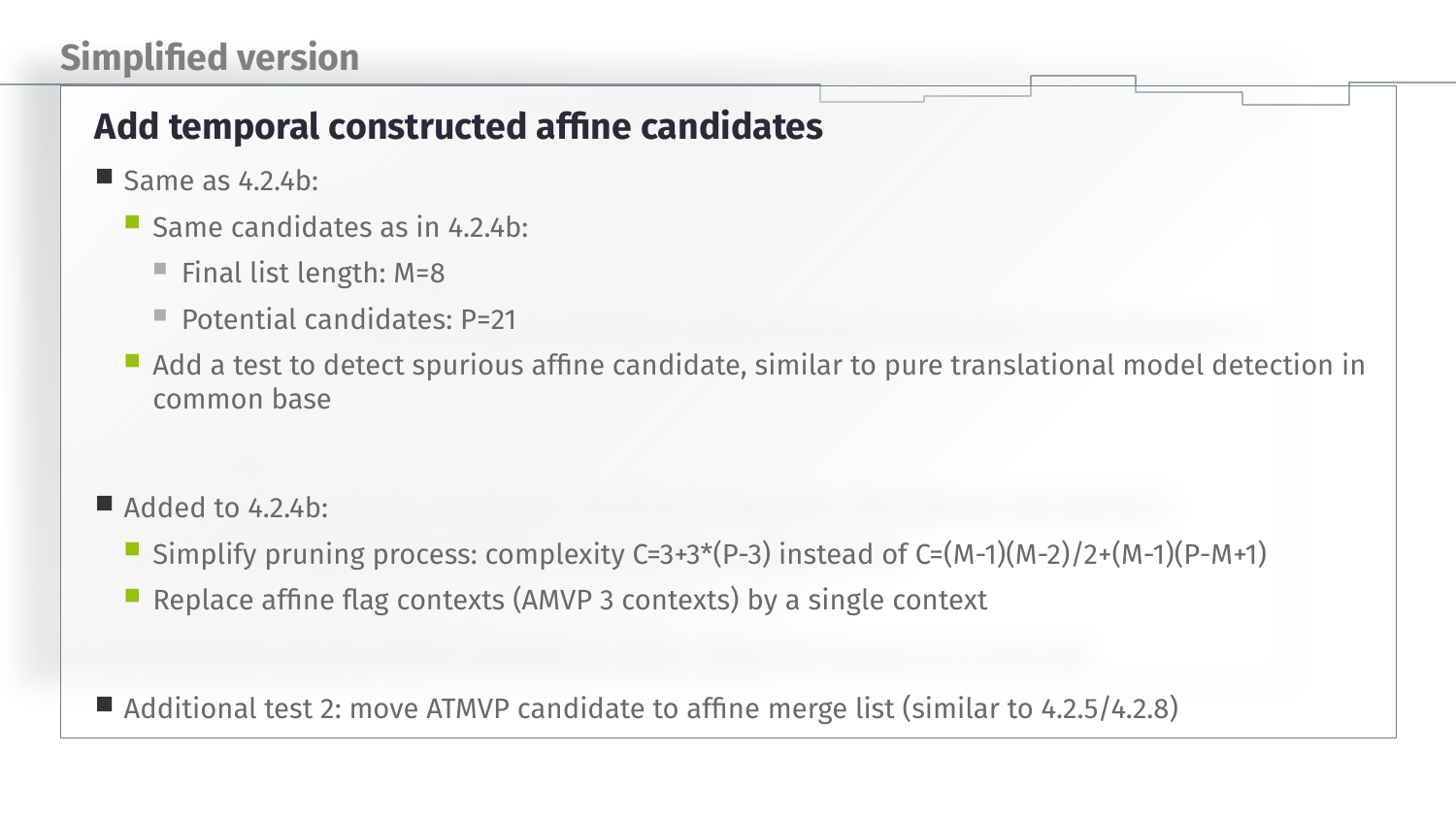

# Simplified version
Add temporal constructed affine candidates
Same as 4.2.4b:
Same candidates as in 4.2.4b:
Final list length: M=8
Potential candidates: P=21
Add a test to detect spurious affine candidate, similar to pure translational model detection in common base

Added to 4.2.4b:
Simplify pruning process: complexity C=3+3*(P-3) instead of C=(M-1)(M-2)/2+(M-1)(P-M+1)
Replace affine flag contexts (AMVP 3 contexts) by a single context

Additional test 2: move ATMVP candidate to affine merge list (similar to 4.2.5/4.2.8)